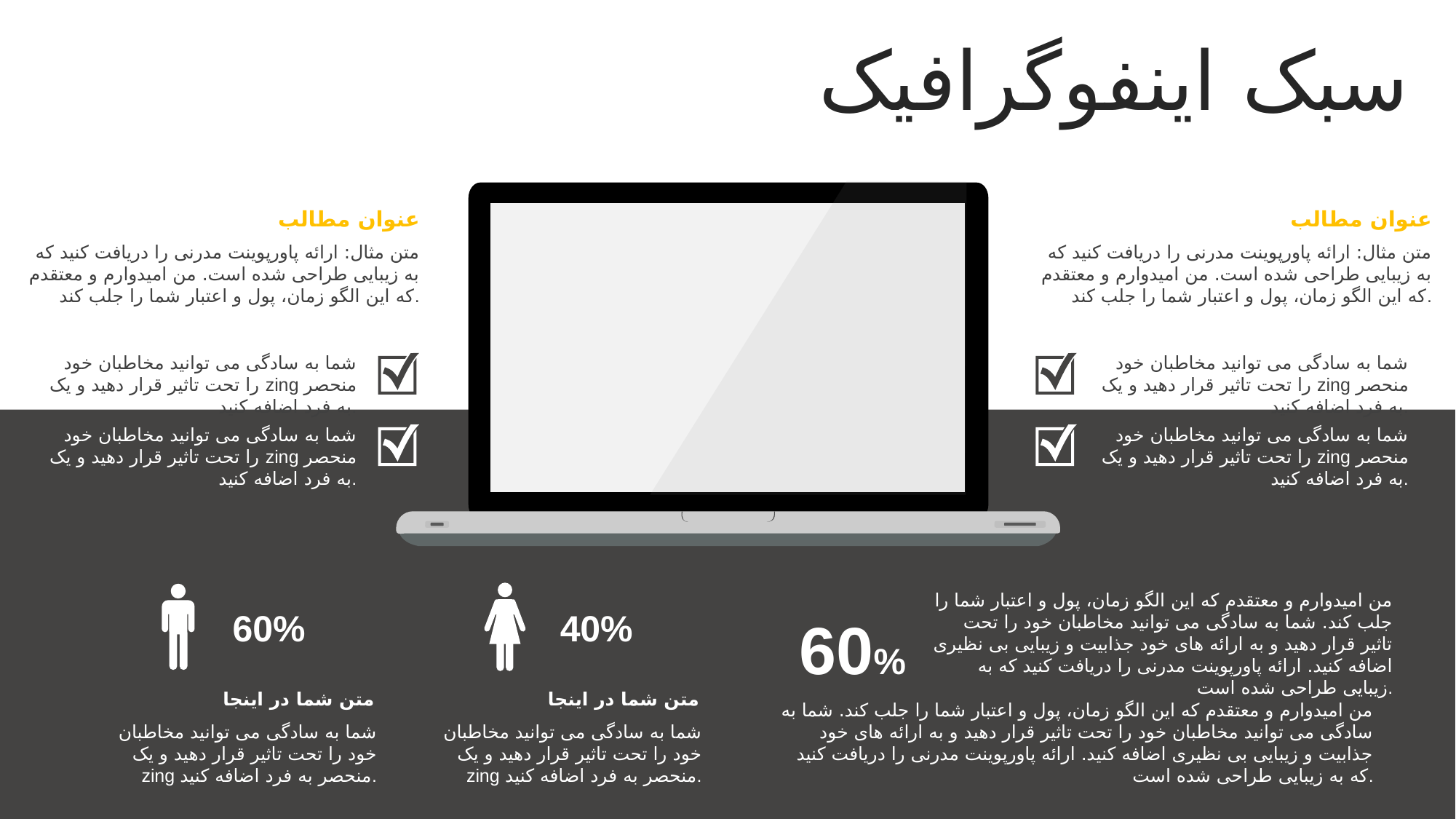

سبک اینفوگرافیک
عنوان مطالب
متن مثال: ارائه پاورپوینت مدرنی را دریافت کنید که به زیبایی طراحی شده است. من امیدوارم و معتقدم که این الگو زمان، پول و اعتبار شما را جلب کند.

عنوان مطالب
متن مثال: ارائه پاورپوینت مدرنی را دریافت کنید که به زیبایی طراحی شده است. من امیدوارم و معتقدم که این الگو زمان، پول و اعتبار شما را جلب کند.
شما به سادگی می توانید مخاطبان خود را تحت تاثیر قرار دهید و یک zing منحصر به فرد اضافه کنید.

شما به سادگی می توانید مخاطبان خود را تحت تاثیر قرار دهید و یک zing منحصر به فرد اضافه کنید.

شما به سادگی می توانید مخاطبان خود را تحت تاثیر قرار دهید و یک zing منحصر به فرد اضافه کنید.

شما به سادگی می توانید مخاطبان خود را تحت تاثیر قرار دهید و یک zing منحصر به فرد اضافه کنید.

40%
من امیدوارم و معتقدم که این الگو زمان، پول و اعتبار شما را جلب کند. شما به سادگی می توانید مخاطبان خود را تحت تاثیر قرار دهید و به ارائه های خود جذابیت و زیبایی بی نظیری اضافه کنید. ارائه پاورپوینت مدرنی را دریافت کنید که به زیبایی طراحی شده است.

60%
60%
متن شما در اینجا
شما به سادگی می توانید مخاطبان خود را تحت تاثیر قرار دهید و یک zing منحصر به فرد اضافه کنید.
متن شما در اینجا
شما به سادگی می توانید مخاطبان خود را تحت تاثیر قرار دهید و یک zing منحصر به فرد اضافه کنید.
من امیدوارم و معتقدم که این الگو زمان، پول و اعتبار شما را جلب کند. شما به سادگی می توانید مخاطبان خود را تحت تاثیر قرار دهید و به ارائه های خود جذابیت و زیبایی بی نظیری اضافه کنید. ارائه پاورپوینت مدرنی را دریافت کنید که به زیبایی طراحی شده است.